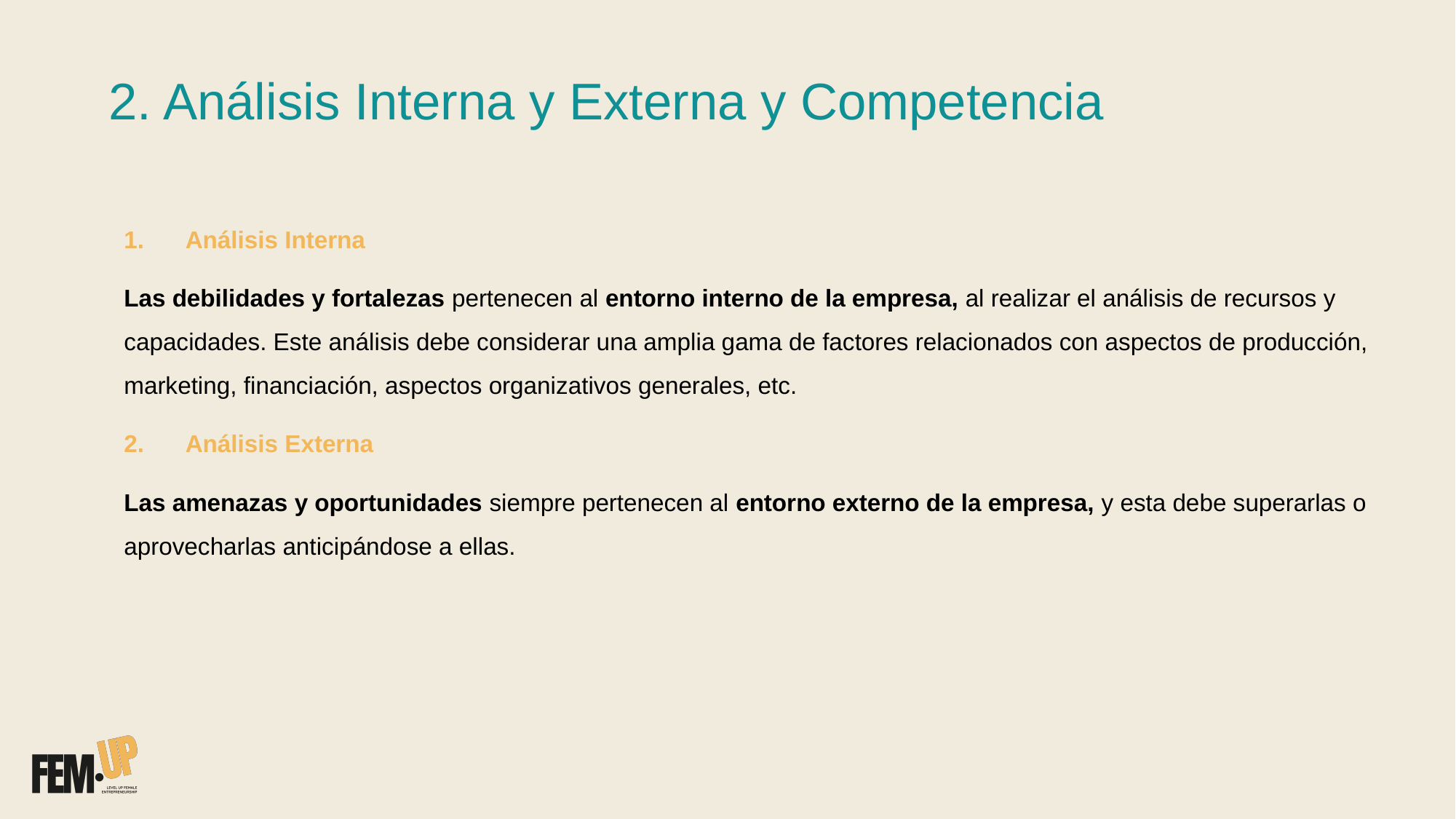

# 2. Análisis Interna y Externa y Competencia
Análisis Interna
Las debilidades y fortalezas pertenecen al entorno interno de la empresa, al realizar el análisis de recursos y capacidades. Este análisis debe considerar una amplia gama de factores relacionados con aspectos de producción, marketing, financiación, aspectos organizativos generales, etc.
Análisis Externa
Las amenazas y oportunidades siempre pertenecen al entorno externo de la empresa, y esta debe superarlas o aprovecharlas anticipándose a ellas.